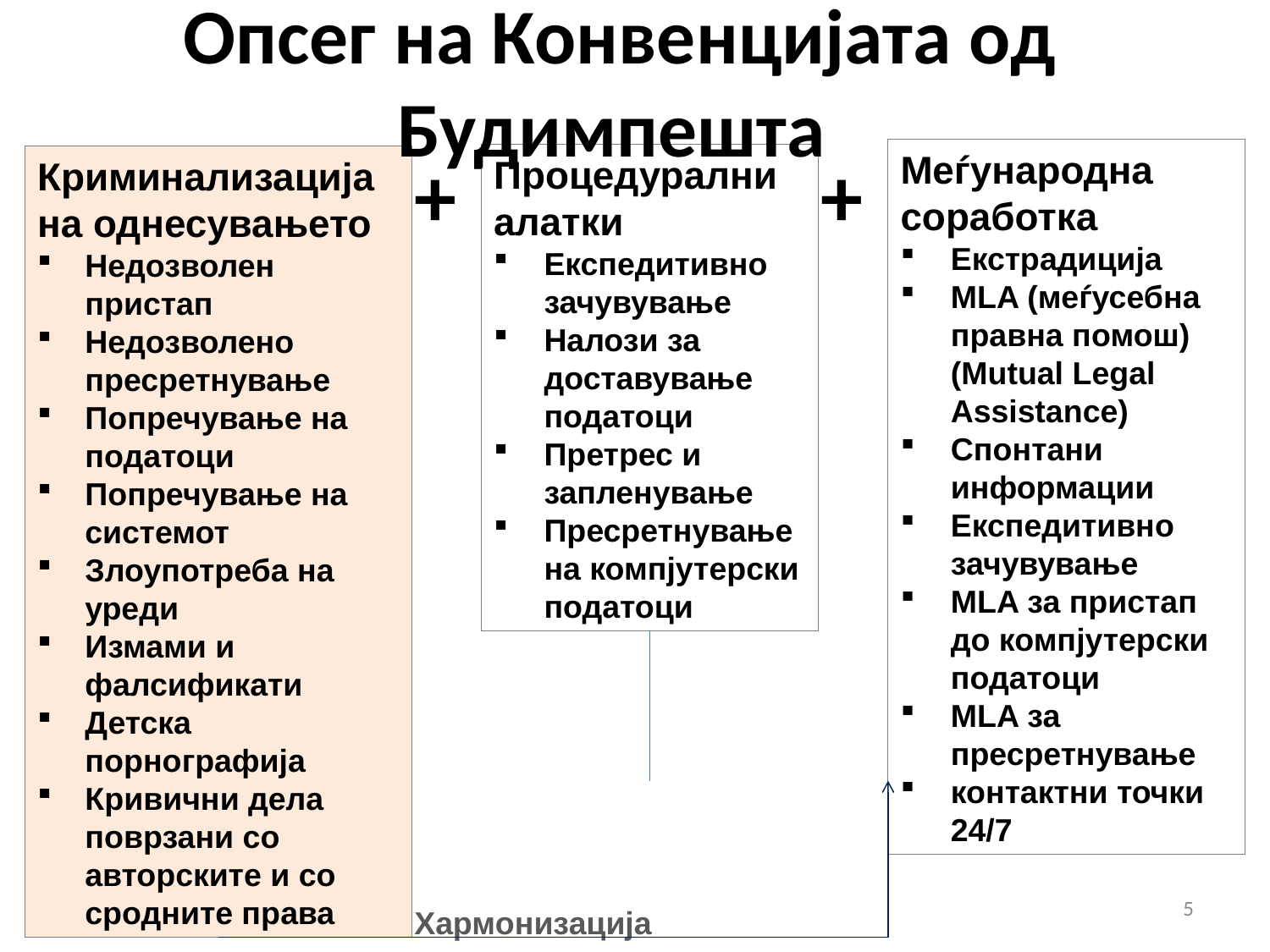

# Опсег на Конвенцијата од Будимпешта
+
+
Меѓународна соработка
Екстрадиција
MLA (меѓусебна правна помош) (Mutual Legal Assistance)
Спонтани информации
Експедитивно зачувување
MLA за пристап до компјутерски податоци
MLA за пресретнување
контактни точки 24/7
Процедурални алатки
Експедитивно зачувување
Налози за доставување податоци
Претрес и запленување
Пресретнување на компјутерски податоци
Криминализација на однесувањето
Недозволен пристап
Недозволено пресретнување
Попречување на податоци
Попречување на системот
Злоупотреба на уреди
Измами и фалсификати
Детска порнографија
Кривични дела поврзани со авторските и со сродните права
5
Хармонизација